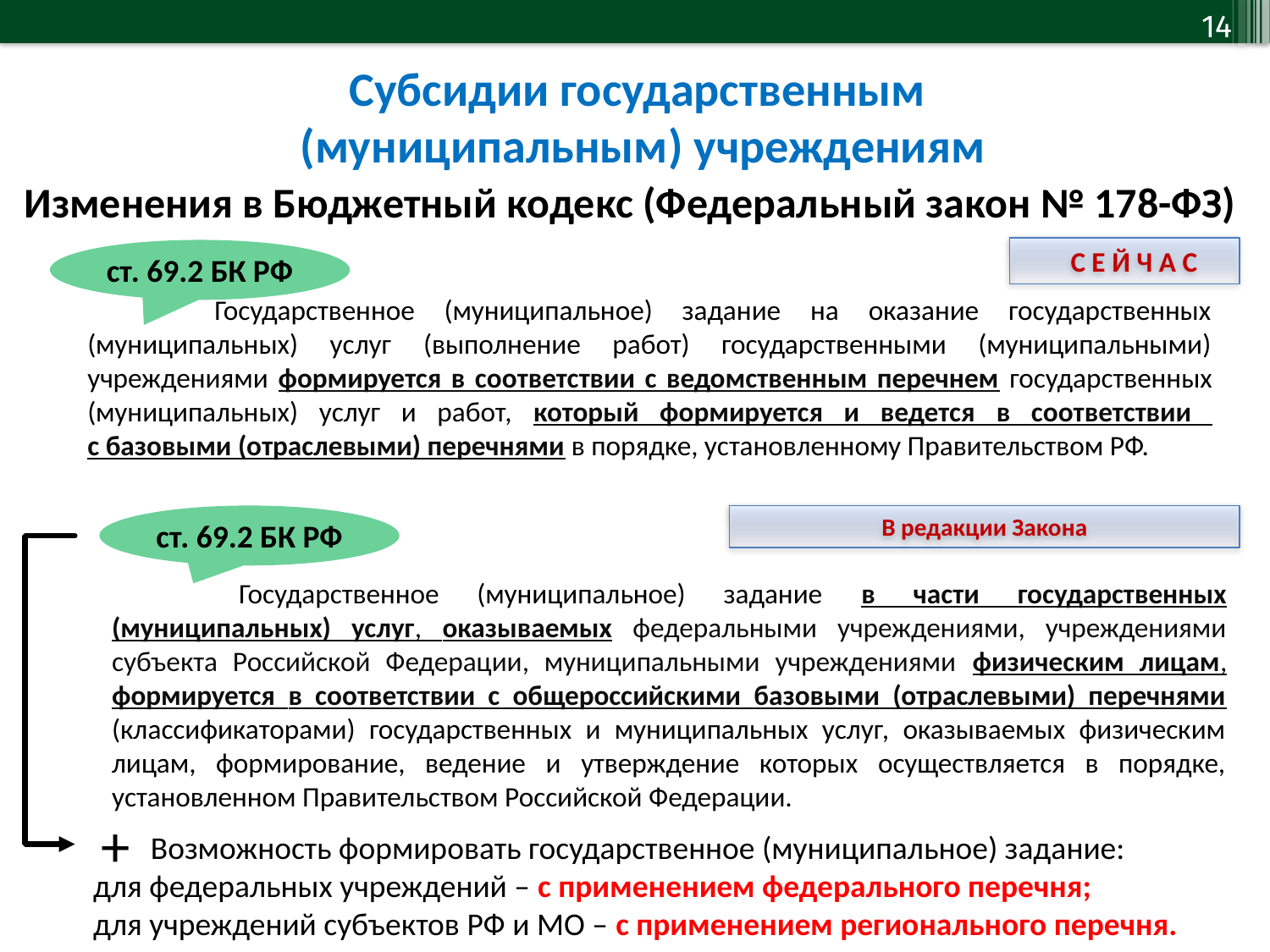

Субсидии государственным
(муниципальным) учреждениям
Изменения в Бюджетный кодекс (Федеральный закон № 178-ФЗ)

   С Е Й Ч А С
ст. 69.2 БК РФ
	Государственное (муниципальное) задание на оказание государственных (муниципальных) услуг (выполнение работ) государственными (муниципальными) учреждениями формируется в соответствии с ведомственным перечнем государственных (муниципальных) услуг и работ, который формируется и ведется в соответствии
с базовыми (отраслевыми) перечнями в порядке, установленному Правительством РФ.
ст. 69.2 БК РФ
В редакции Закона

	Государственное (муниципальное) задание в части государственных (муниципальных) услуг, оказываемых федеральными учреждениями, учреждениями субъекта Российской Федерации, муниципальными учреждениями физическим лицам, формируется в соответствии с общероссийскими базовыми (отраслевыми) перечнями (классификаторами) государственных и муниципальных услуг, оказываемых физическим лицам, формирование, ведение и утверждение которых осуществляется в порядке, установленном Правительством Российской Федерации.
+
        Возможность формировать государственное (муниципальное) задание:
для федеральных учреждений – с применением федерального перечня;
для учреждений субъектов РФ и МО – с применением регионального перечня.